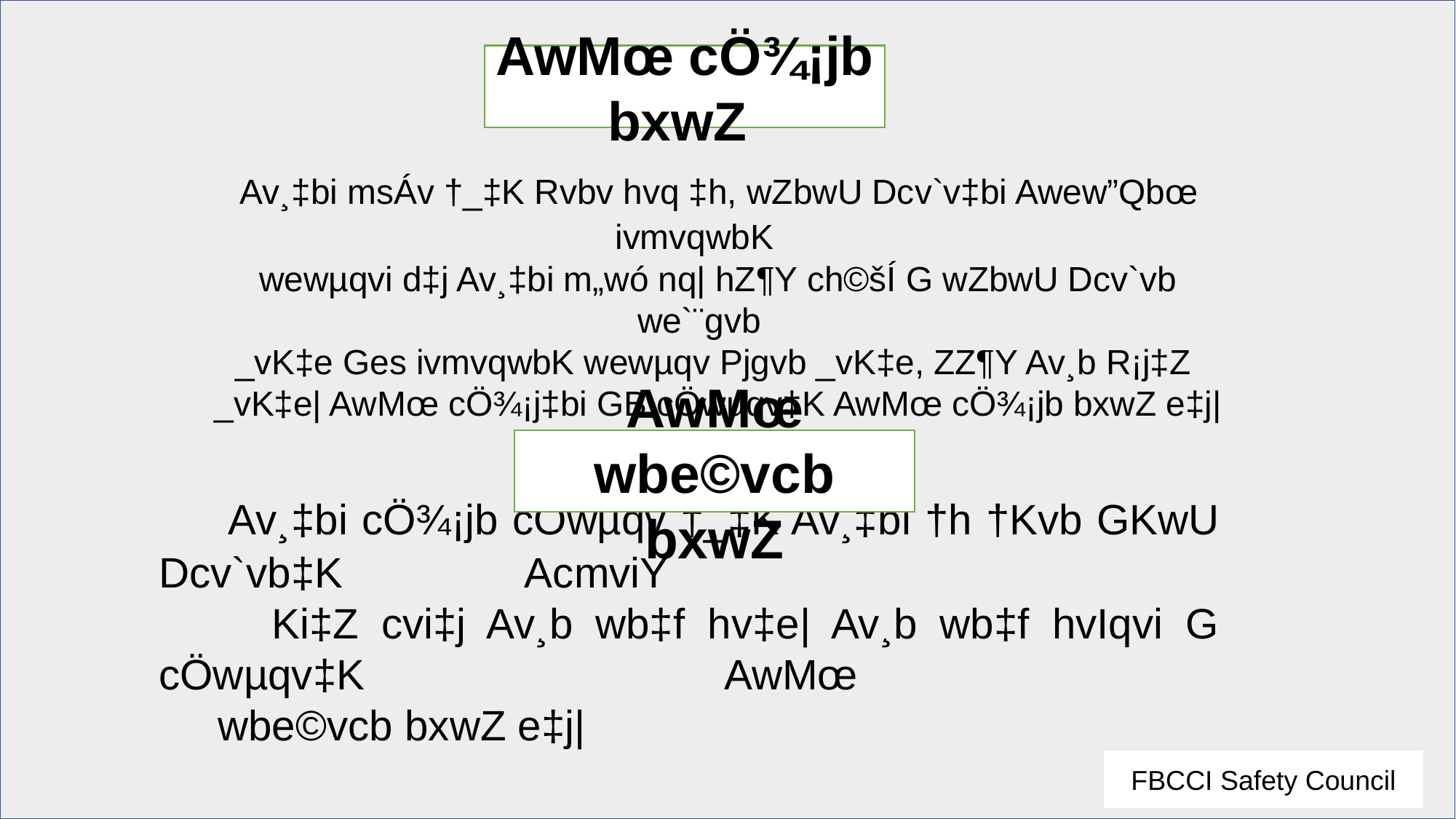

AwMœ cÖ¾¡jb bxwZ
  Av¸‡bi msÁv †_‡K Rvbv hvq ‡h, wZbwU Dcv`v‡bi Awew”Qbœ ivmvqwbK
   wewµqvi d‡j Av¸‡bi m„wó nq| hZ¶Y ch©šÍ G wZbwU Dcv`vb we`¨gvb
   _vK‡e Ges ivmvqwbK wewµqv Pjgvb _vK‡e, ZZ¶Y Av¸b R¡j‡Z
   _vK‡e| AwMœ cÖ¾¡j‡bi GB cÖwµqv‡K AwMœ cÖ¾¡jb bxwZ e‡j|
#

AwMœ wbe©vcb bxwZ
    Av¸‡bi cÖ¾¡jb cÖwµqv †_‡K Av¸‡bi †h †Kvb GKwU Dcv`vb‡K AcmviY
     Ki‡Z cvi‡j Av¸b wb‡f hv‡e| Av¸b wb‡f hvIqvi G cÖwµqv‡K AwMœ
     wbe©vcb bxwZ e‡j|
FBCCI Safety Council